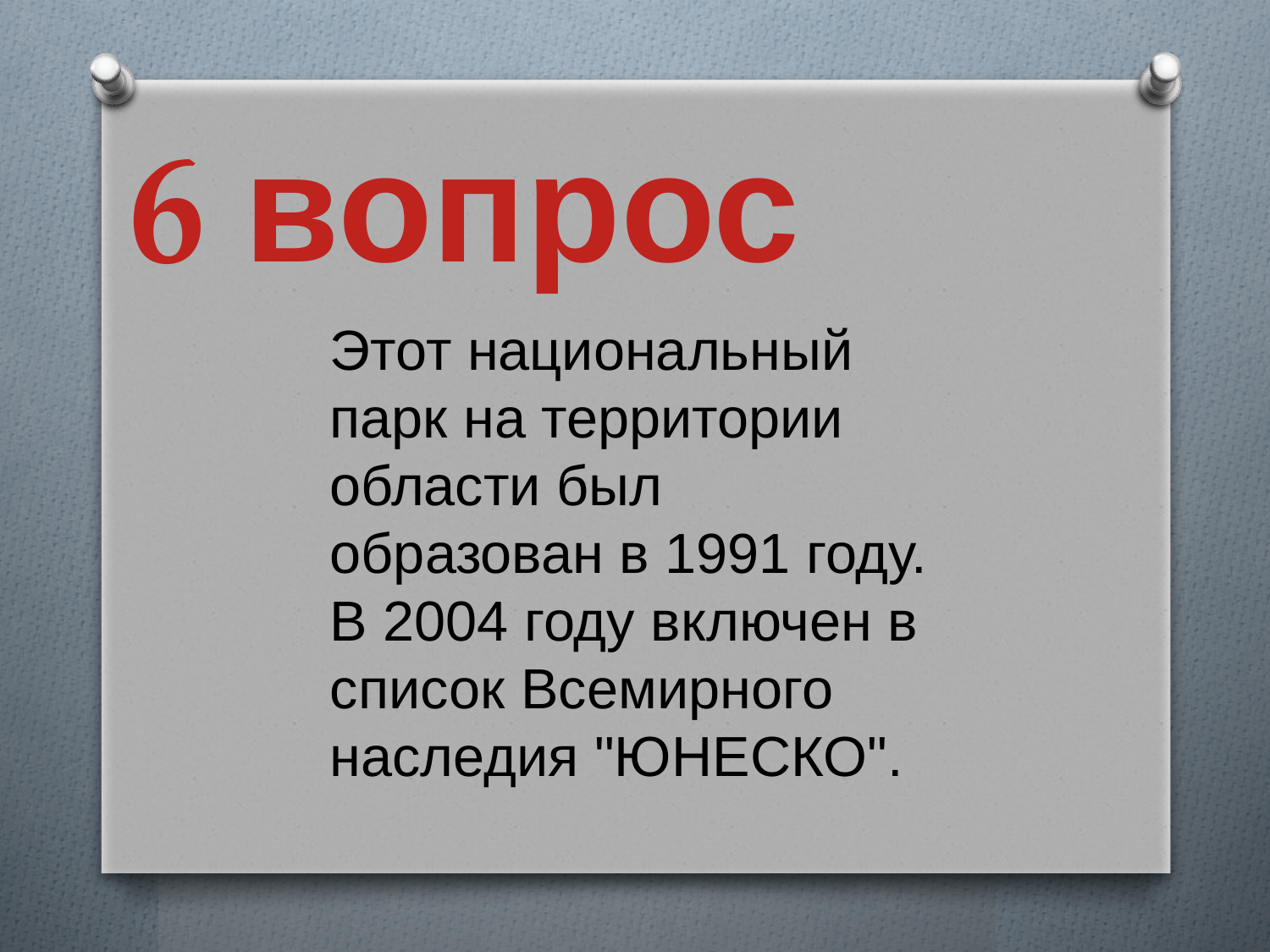

# 6 вопрос
Этот национальный парк на территории области был образован в 1991 году. В 2004 году включен в список Всемирного наследия "ЮНЕСКО".